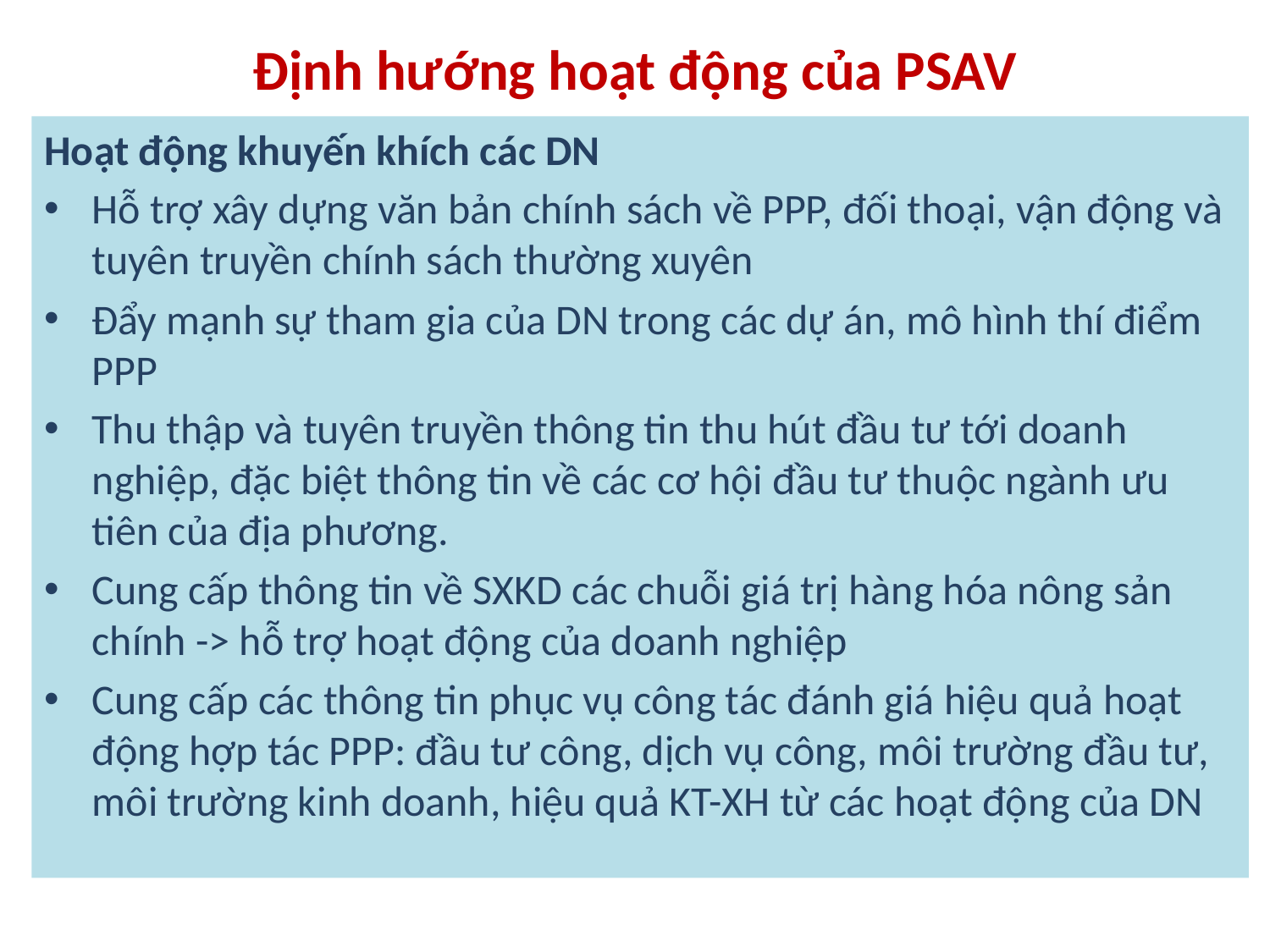

# Định hướng hoạt động của PSAV
Hoạt động khuyến khích các DN
Hỗ trợ xây dựng văn bản chính sách về PPP, đối thoại, vận động và tuyên truyền chính sách thường xuyên
Đẩy mạnh sự tham gia của DN trong các dự án, mô hình thí điểm PPP
Thu thập và tuyên truyền thông tin thu hút đầu tư tới doanh nghiệp, đặc biệt thông tin về các cơ hội đầu tư thuộc ngành ưu tiên của địa phương.
Cung cấp thông tin về SXKD các chuỗi giá trị hàng hóa nông sản chính -> hỗ trợ hoạt động của doanh nghiệp
Cung cấp các thông tin phục vụ công tác đánh giá hiệu quả hoạt động hợp tác PPP: đầu tư công, dịch vụ công, môi trường đầu tư, môi trường kinh doanh, hiệu quả KT-XH từ các hoạt động của DN